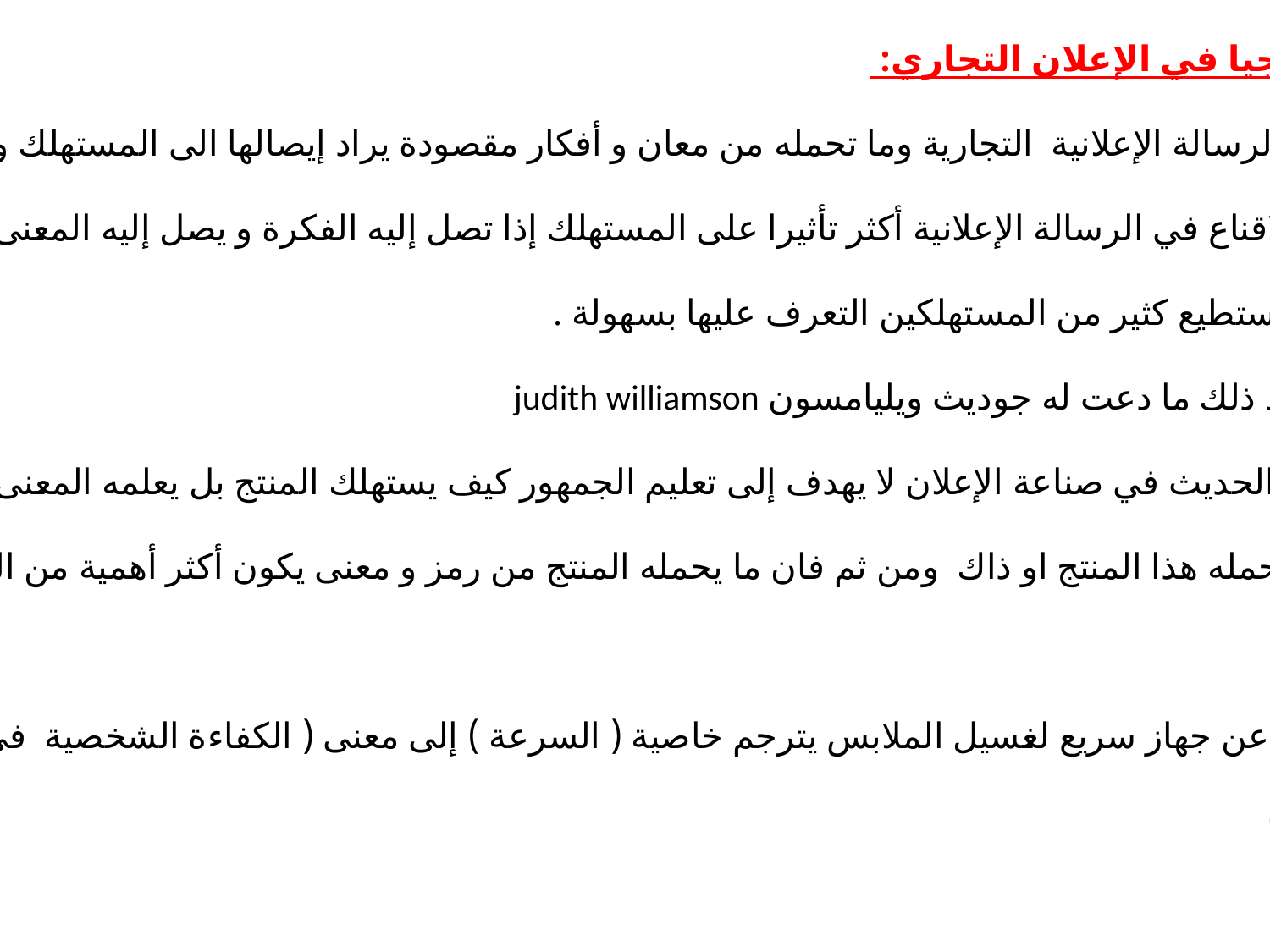

الايديوجيا في الإعلان التجاري:

 يقصد بالرسالة الإعلانية  التجارية وما تحمله من معان و أفكار مقصودة يراد إيصالها الى المستهلك و إقناعه

 بها , والاقناع في الرسالة الإعلانية أكثر تأثيرا على المستهلك إذا تصل إليه الفكرة و يصل إليه المعنى بطريقة

ذكية لا يستطيع كثير من المستهلكين التعرف عليها بسهولة .

 ما يؤكد ذلك ما دعت له جوديث ويليامسون judith williamson

الاتجاه الحديث في صناعة الإعلان لا يهدف إلى تعليم الجمهور كيف يستهلك المنتج بل يعلمه المعنى

 الذي يحمله هذا المنتج او ذاك  ومن ثم فان ما يحمله المنتج من رمز و معنى يكون أكثر أهمية من المنتج نفسه

مثال :

الاعلان عن جهاز سريع لغسيل الملابس يترجم خاصية ( السرعة ) إلى معنى ( الكفاءة الشخصية  في إدارة

 الوقت )